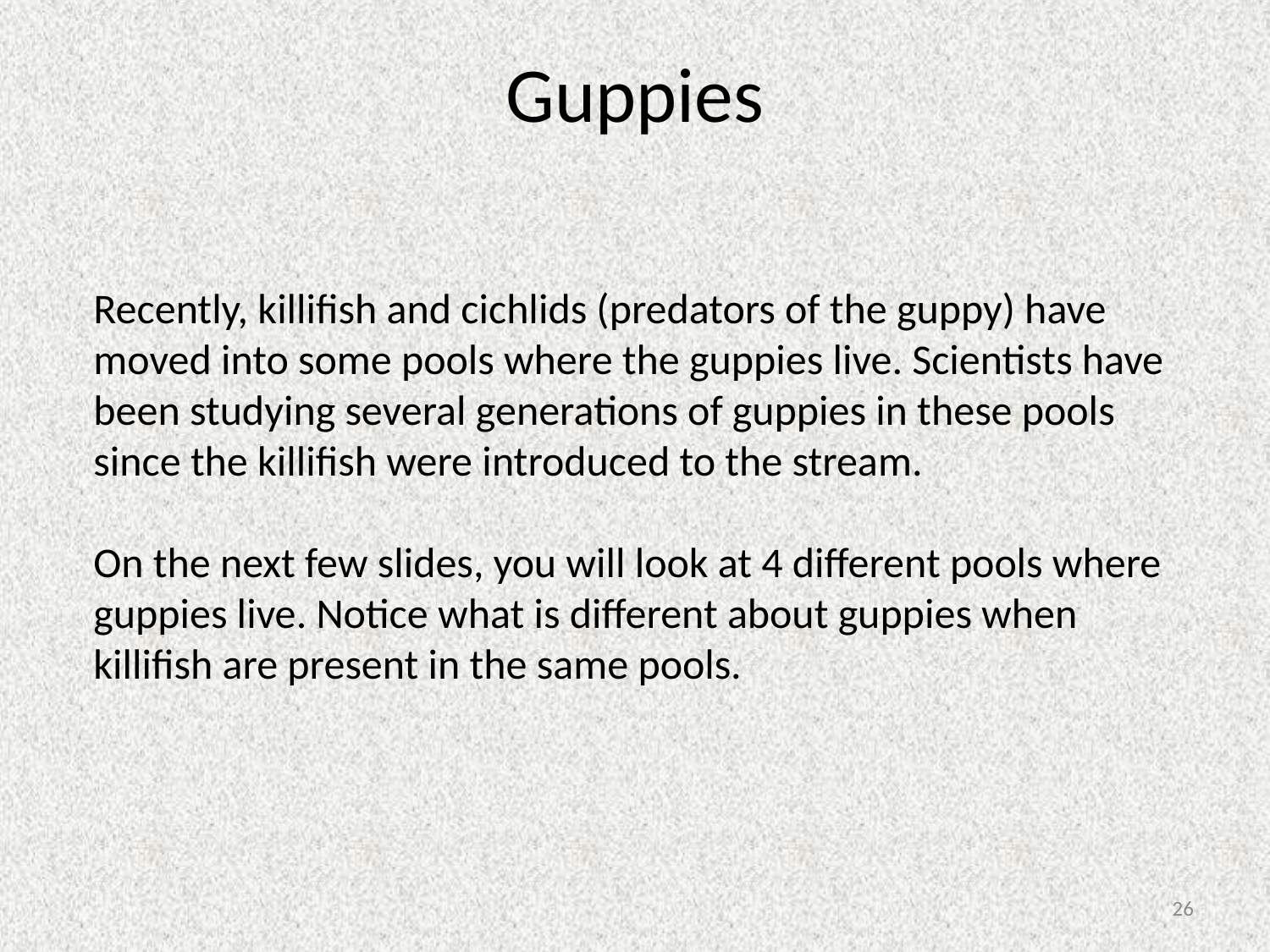

Guppies
Recently, killifish and cichlids (predators of the guppy) have moved into some pools where the guppies live. Scientists have been studying several generations of guppies in these pools since the killifish were introduced to the stream.

On the next few slides, you will look at 4 different pools where guppies live. Notice what is different about guppies when killifish are present in the same pools.
26